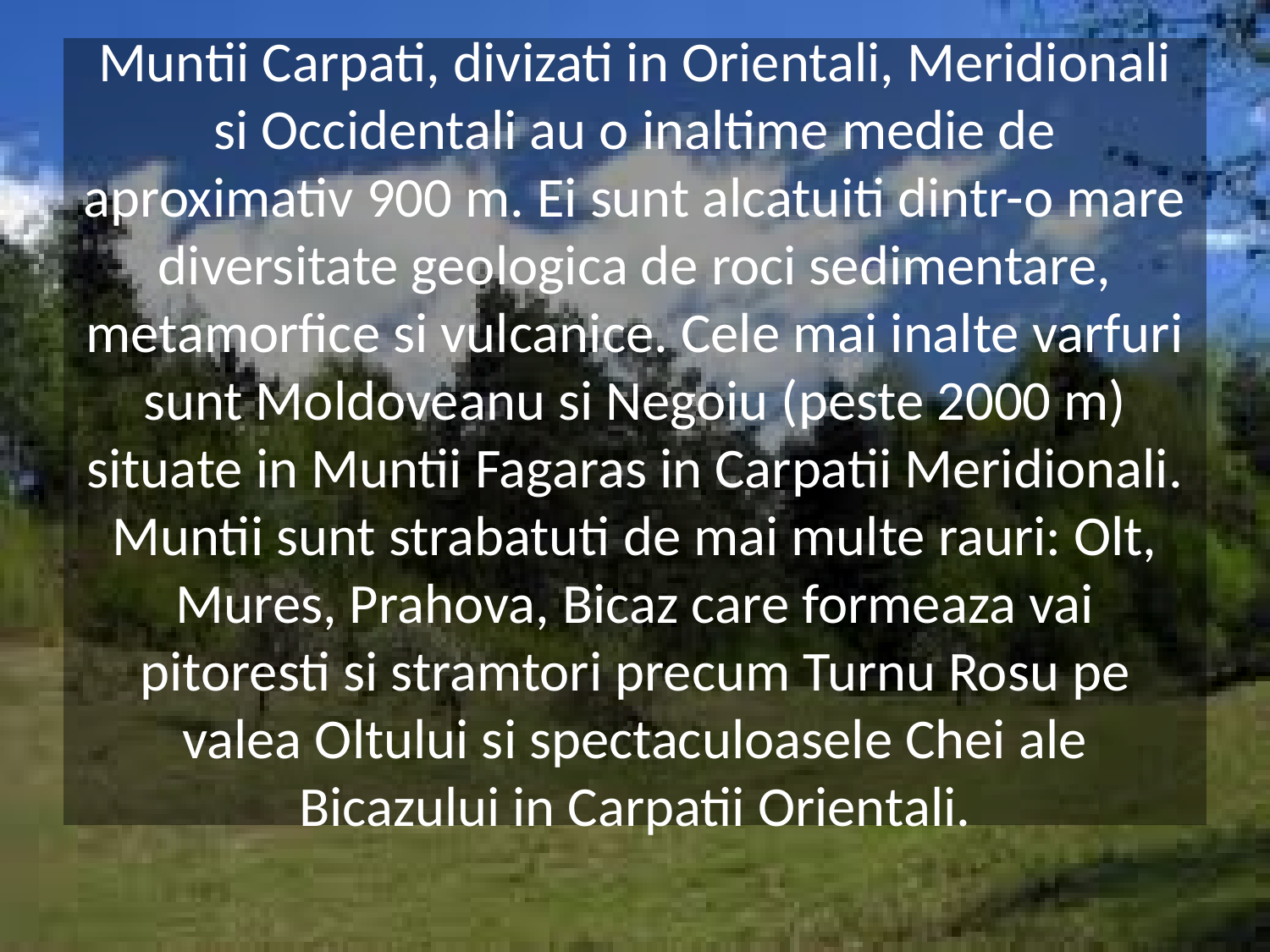

# Muntii Carpati, divizati in Orientali, Meridionali si Occidentali au o inaltime medie de aproximativ 900 m. Ei sunt alcatuiti dintr-o mare diversitate geologica de roci sedimentare, metamorfice si vulcanice. Cele mai inalte varfuri sunt Moldoveanu si Negoiu (peste 2000 m) situate in Muntii Fagaras in Carpatii Meridionali. Muntii sunt strabatuti de mai multe rauri: Olt, Mures, Prahova, Bicaz care formeaza vai pitoresti si stramtori precum Turnu Rosu pe valea Oltului si spectaculoasele Chei ale Bicazului in Carpatii Orientali.